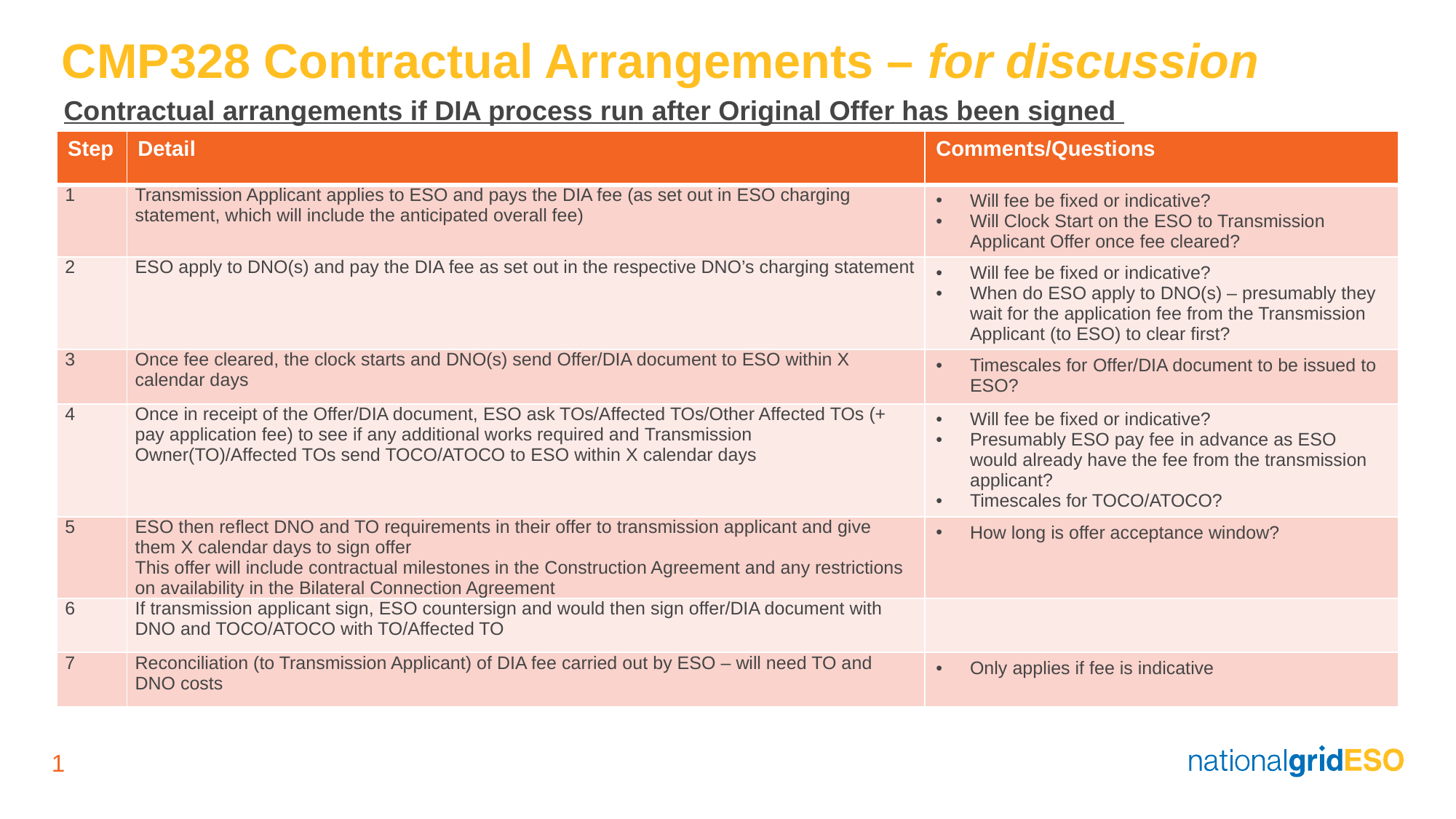

1
# CMP328 Contractual Arrangements – for discussion
Contractual arrangements if DIA process run after Original Offer has been signed
| Step | Detail | Comments/Questions |
| --- | --- | --- |
| 1 | Transmission Applicant applies to ESO and pays the DIA fee (as set out in ESO charging statement, which will include the anticipated overall fee) | Will fee be fixed or indicative? Will Clock Start on the ESO to Transmission Applicant Offer once fee cleared? |
| 2 | ESO apply to DNO(s) and pay the DIA fee as set out in the respective DNO’s charging statement | Will fee be fixed or indicative? When do ESO apply to DNO(s) – presumably they wait for the application fee from the Transmission Applicant (to ESO) to clear first? |
| 3 | Once fee cleared, the clock starts and DNO(s) send Offer/DIA document to ESO within X calendar days | Timescales for Offer/DIA document to be issued to ESO? |
| 4 | Once in receipt of the Offer/DIA document, ESO ask TOs/Affected TOs/Other Affected TOs (+ pay application fee) to see if any additional works required and Transmission Owner(TO)/Affected TOs send TOCO/ATOCO to ESO within X calendar days | Will fee be fixed or indicative? Presumably ESO pay fee in advance as ESO would already have the fee from the transmission applicant? Timescales for TOCO/ATOCO? |
| 5 | ESO then reflect DNO and TO requirements in their offer to transmission applicant and give them X calendar days to sign offer This offer will include contractual milestones in the Construction Agreement and any restrictions on availability in the Bilateral Connection Agreement | How long is offer acceptance window? |
| 6 | If transmission applicant sign, ESO countersign and would then sign offer/DIA document with DNO and TOCO/ATOCO with TO/Affected TO |  |
| 7 | Reconciliation (to Transmission Applicant) of DIA fee carried out by ESO – will need TO and DNO costs | Only applies if fee is indicative |